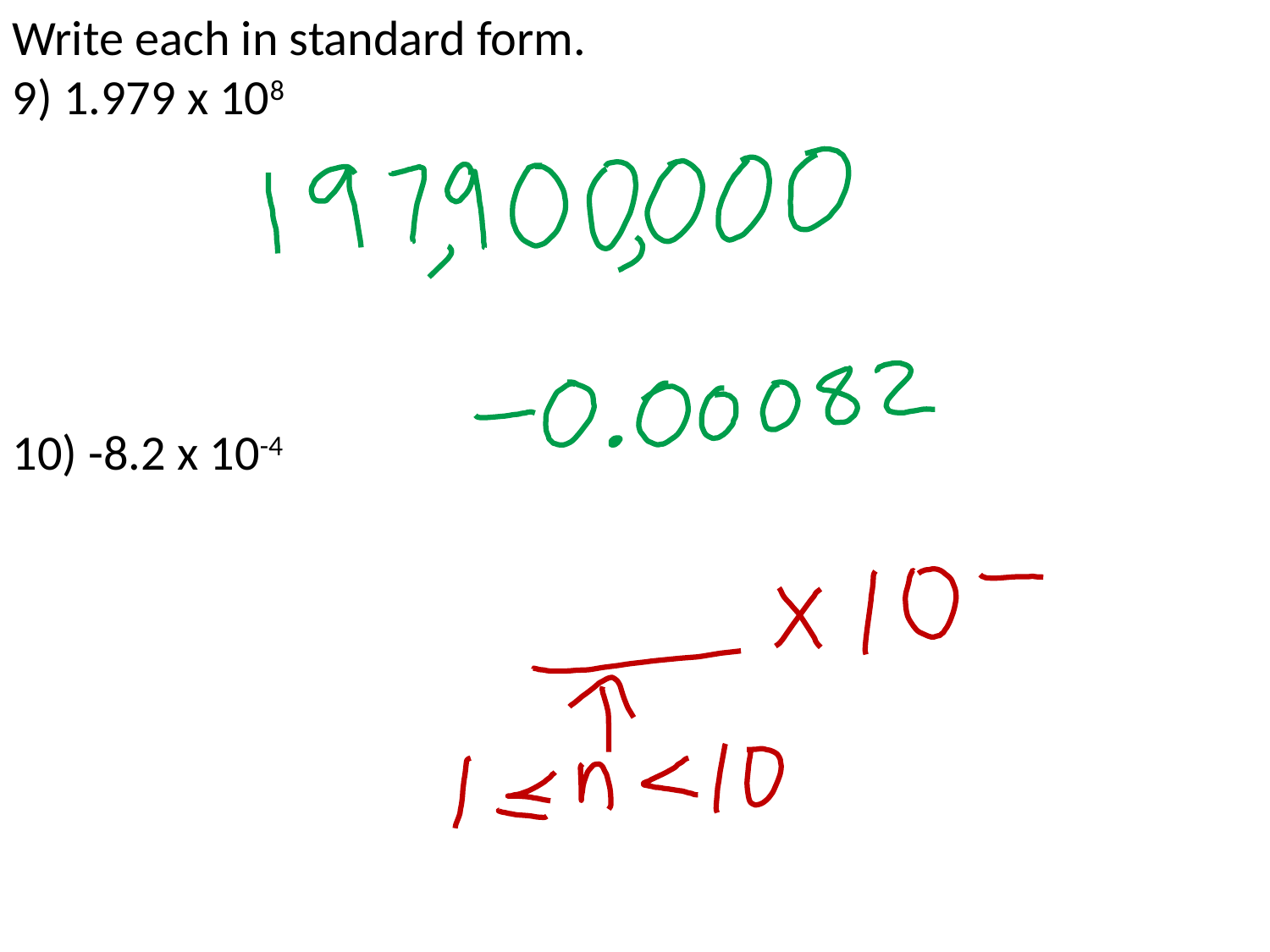

Write each in standard form.
9) 1.979 x 108

10) -8.2 x 10-4